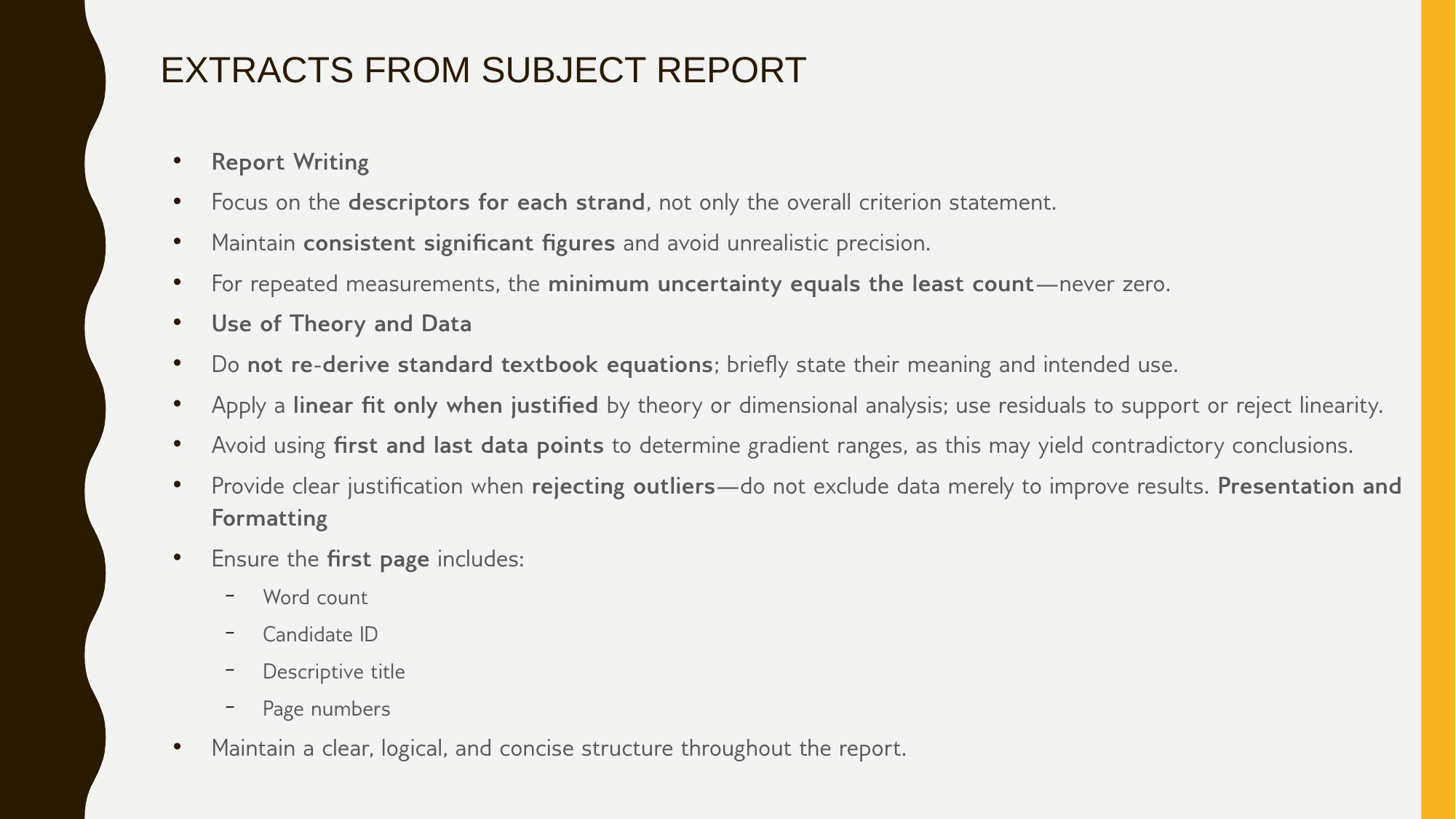

# EXTRACTS FROM SUBJECT REPORT
Report Writing
Focus on the descriptors for each strand, not only the overall criterion statement.
Maintain consistent significant figures and avoid unrealistic precision.
For repeated measurements, the minimum uncertainty equals the least count—never zero.
Use of Theory and Data
Do not re-derive standard textbook equations; briefly state their meaning and intended use.
Apply a linear fit only when justified by theory or dimensional analysis; use residuals to support or reject linearity.
Avoid using first and last data points to determine gradient ranges, as this may yield contradictory conclusions.
Provide clear justification when rejecting outliers—do not exclude data merely to improve results. Presentation and Formatting
Ensure the first page includes:
Word count
Candidate ID
Descriptive title
Page numbers
Maintain a clear, logical, and concise structure throughout the report.